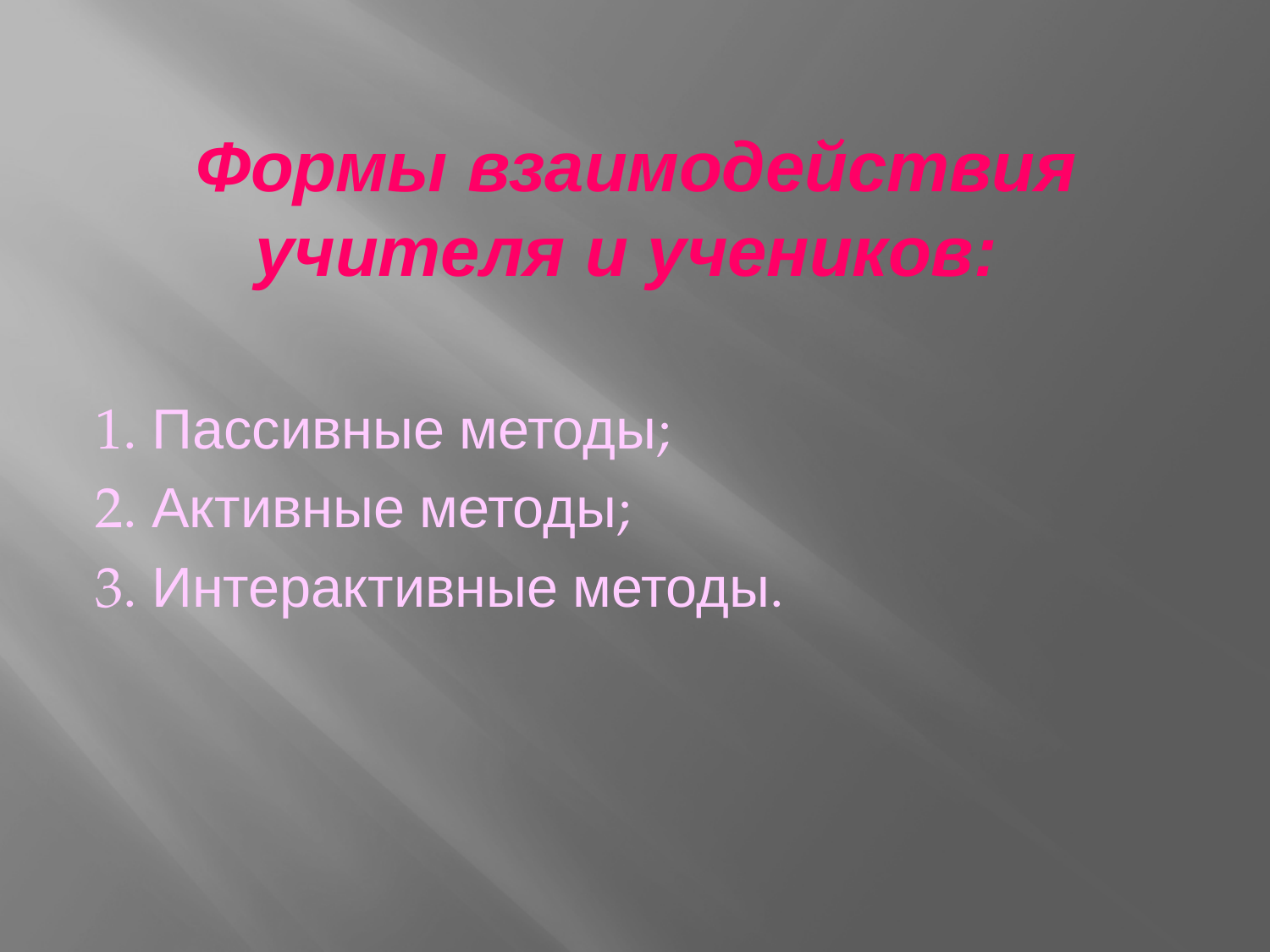

# Формы взаимодействия учителя и учеников:
1. Пассивные методы;
2. Активные методы;
3. Интерактивные методы.